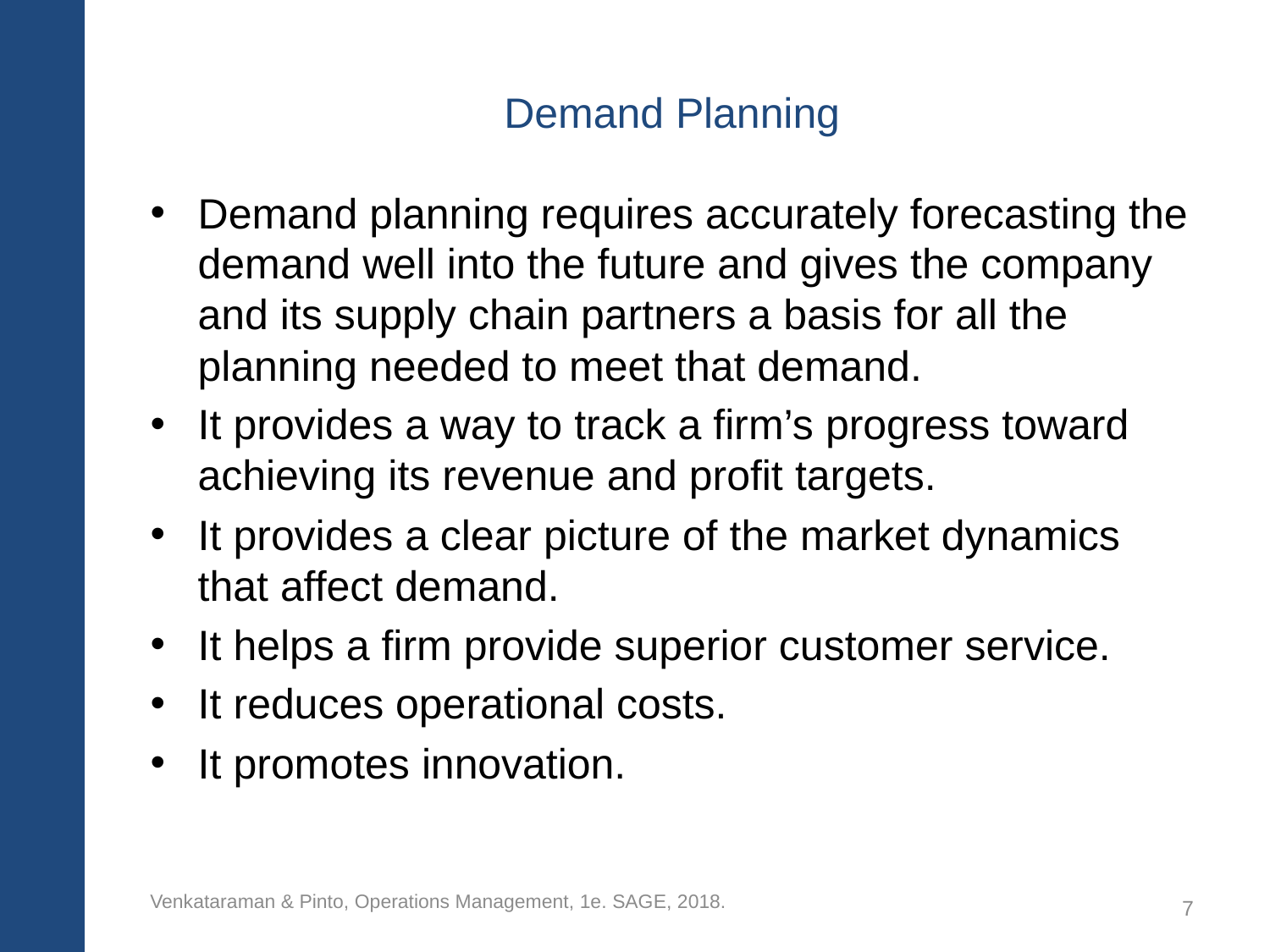

# Demand Planning
Demand planning requires accurately forecasting the demand well into the future and gives the company and its supply chain partners a basis for all the planning needed to meet that demand.
It provides a way to track a firm’s progress toward achieving its revenue and profit targets.
It provides a clear picture of the market dynamics that affect demand.
It helps a firm provide superior customer service.
It reduces operational costs.
It promotes innovation.
Venkataraman & Pinto, Operations Management, 1e. SAGE, 2018.
7